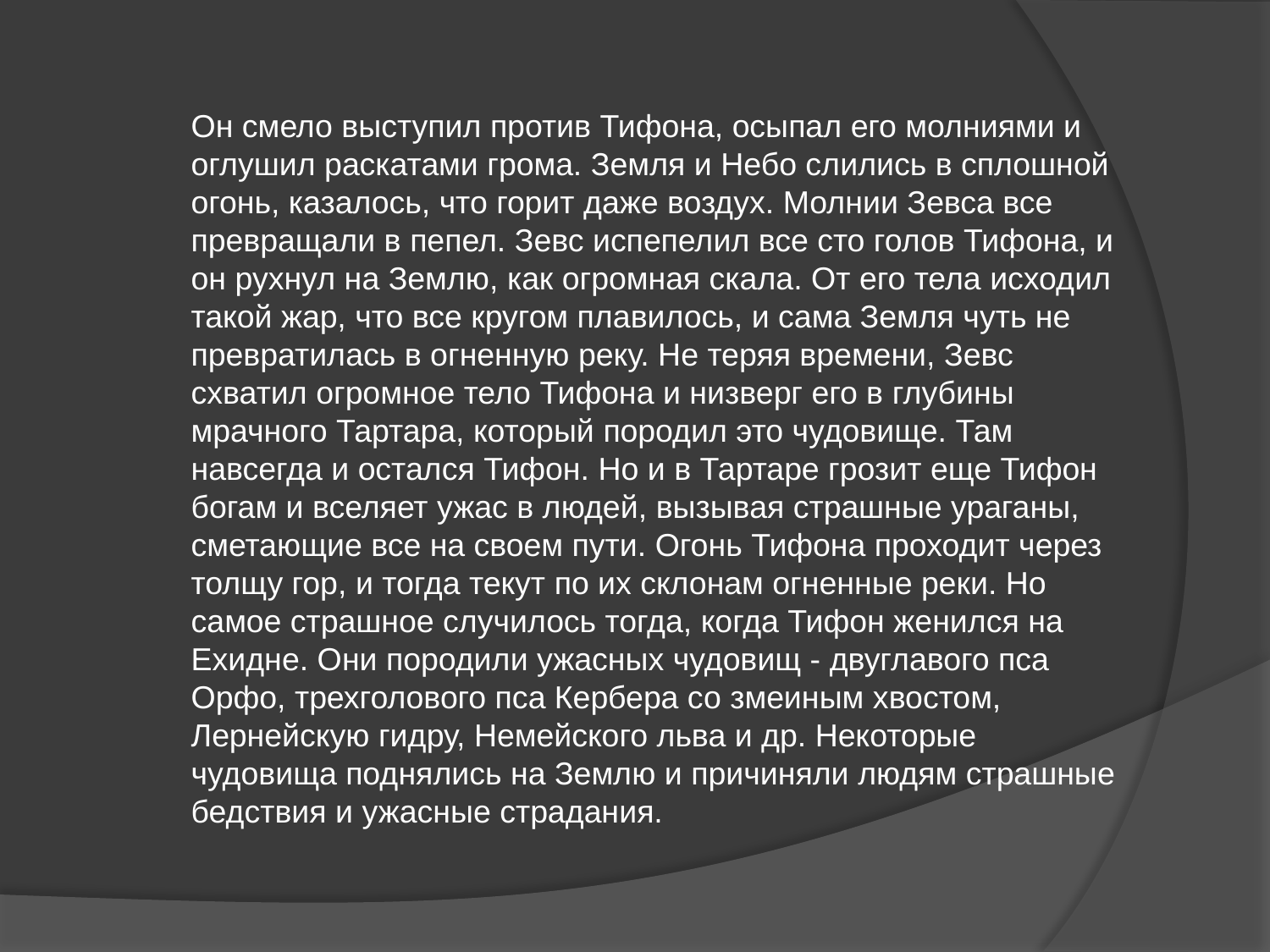

Он смело выступил против Тифона, осыпал его молниями и оглушил раскатами грома. Земля и Небо слились в сплошной огонь, казалось, что горит даже воздух. Молнии Зевса все превращали в пепел. Зевс испепелил все сто голов Тифона, и он рухнул на Землю, как огромная скала. От его тела исходил такой жар, что все кругом плавилось, и сама Земля чуть не превратилась в огненную реку. Не теряя времени, Зевс схватил огромное тело Тифона и низверг его в глубины мрачного Тартара, который породил это чудовище. Там навсегда и остался Тифон. Но и в Тартаре грозит еще Тифон богам и вселяет ужас в людей, вызывая страшные ураганы, сметающие все на своем пути. Огонь Тифона проходит через толщу гор, и тогда текут по их склонам огненные реки. Но самое страшное случилось тогда, когда Тифон женился на Ехидне. Они породили ужасных чудовищ - двуглавого пса Орфо, трехголового пса Кербера со змеиным хвостом, Лернейскую гидру, Немейского льва и др. Некоторые чудовища поднялись на Землю и причиняли людям страшные бедствия и ужасные страдания.